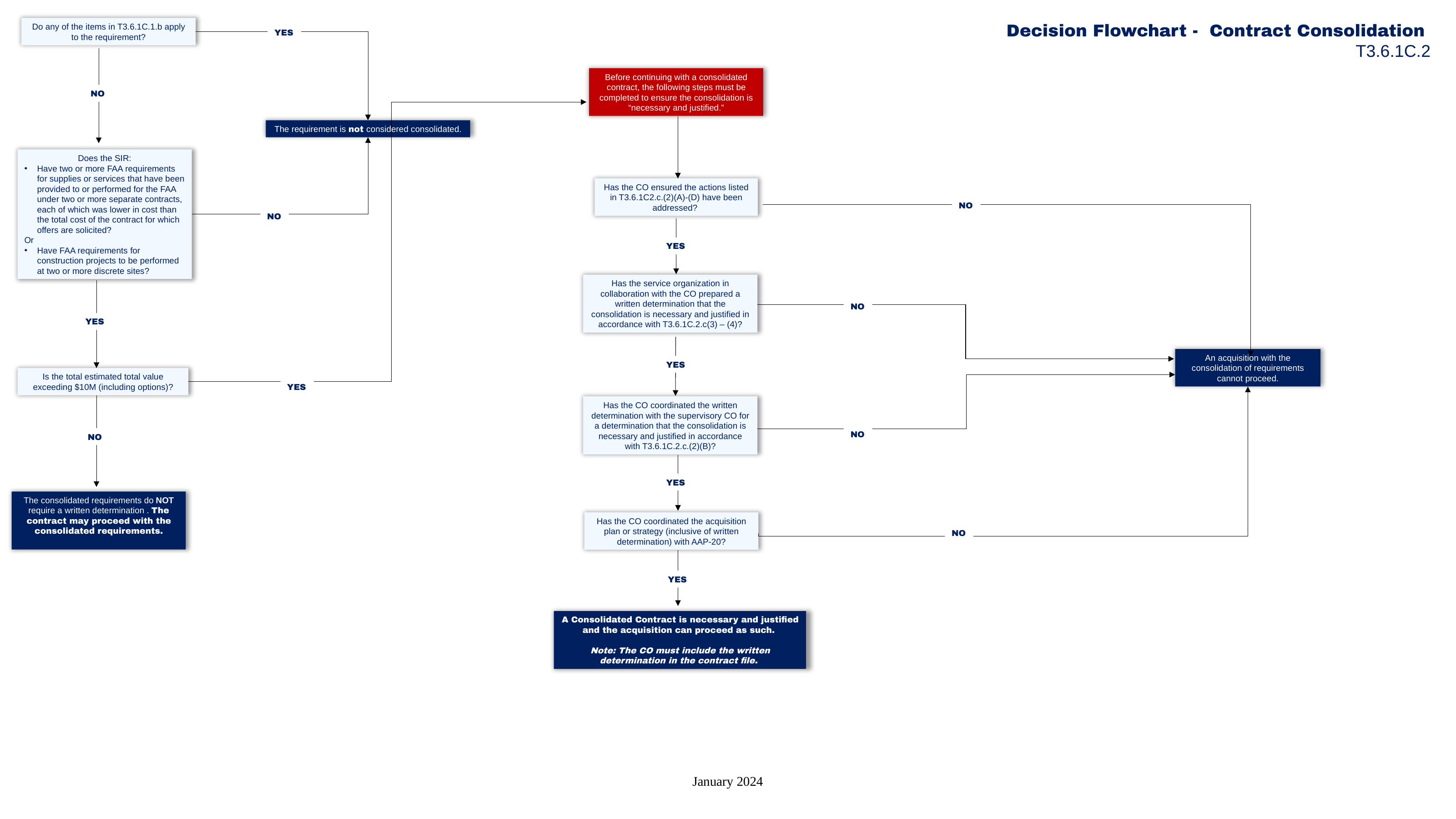

Decision Flowchart -  Contract Consolidation
T3.6.1C.2
Do any of the items in T3.6.1C.1.b apply to the requirement?
YES
Before continuing with a consolidated contract, the following steps must be completed to ensure the consolidation is “necessary and justified.”
NO
The requirement is not considered consolidated.
Does the SIR:
Have two or more FAA requirements for supplies or services that have been provided to or performed for the FAA under two or more separate contracts, each of which was lower in cost than the total cost of the contract for which offers are solicited?
Or
Have FAA requirements for construction projects to be performed at two or more discrete sites?
AMS Quarterly Update
Has the CO ensured the actions listed in T3.6.1C2.c.(2)(A)-(D) have been addressed?
July 2021
NO
NO
YES
27
Has the service organization in collaboration with the CO prepared a written determination that the consolidation is necessary and justified in accordance with T3.6.1C.2.c(3) – (4)?
NO
YES
An acquisition with the consolidation of requirements cannot proceed.
YES
Is the total estimated total value exceeding $10M (including options)?
YES
Has the CO coordinated the written determination with the supervisory CO for a determination that the consolidation is necessary and justified in accordance with T3.6.1C.2.c.(2)(B)?
NO
NO
YES
The consolidated requirements do NOT require a written determination . The contract may proceed with the consolidated requirements.

Has the CO coordinated the acquisition plan or strategy (inclusive of written determination) with AAP-20?
NO
YES
A Consolidated Contract is necessary and justified and the acquisition can proceed as such.

Note: The CO must include the written determination in the contract file.

Note:  Notwithstanding T3.6.1C2.c.(3)-(4), the FAE may determine that bundling is necessary and justified.
January 2024